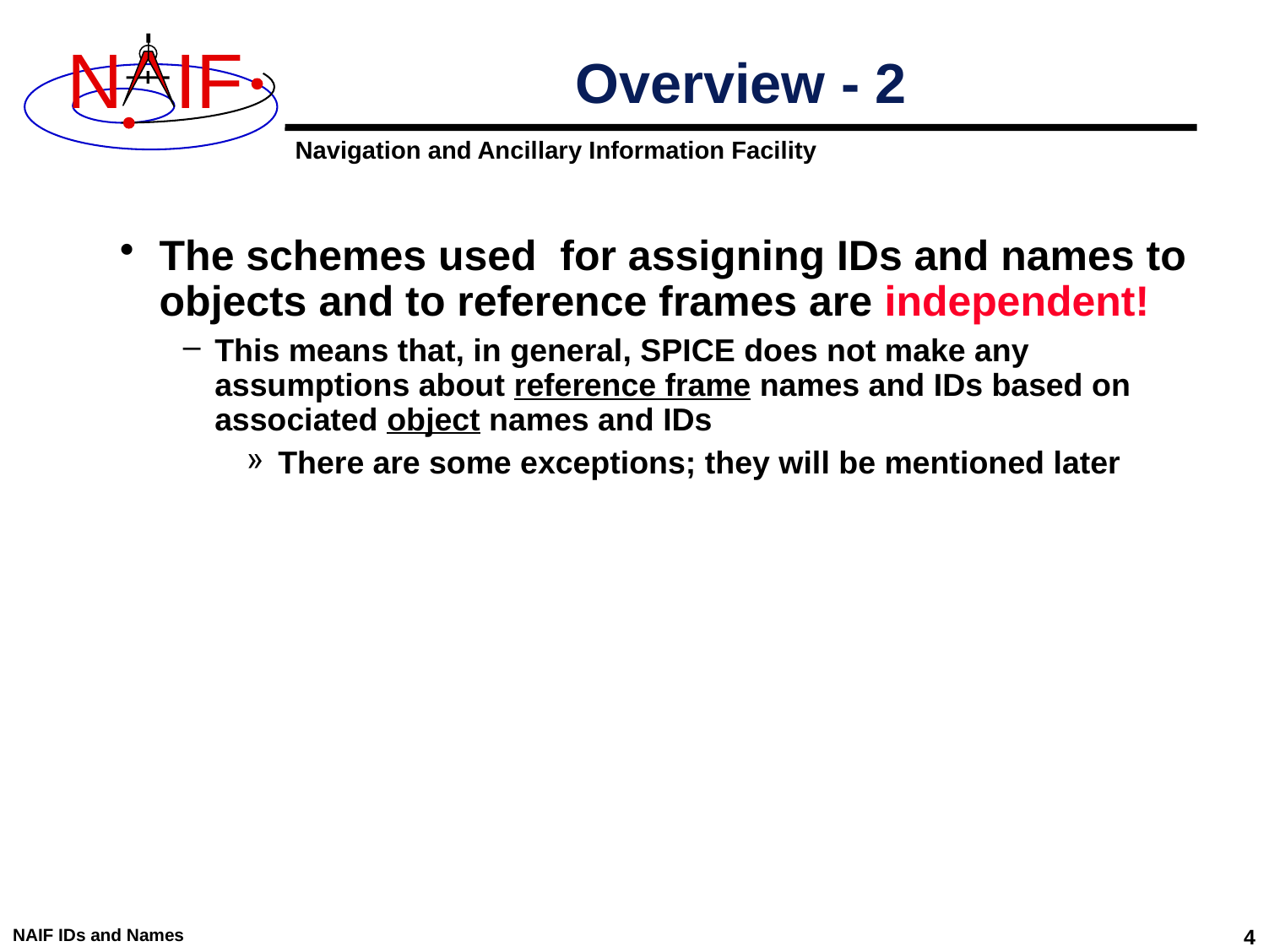

# Overview - 2
The schemes used  for assigning IDs and names to objects and to reference frames are independent!
This means that, in general, SPICE does not make any assumptions about reference frame names and IDs based on associated object names and IDs
There are some exceptions; they will be mentioned later
NAIF IDs and Names
4